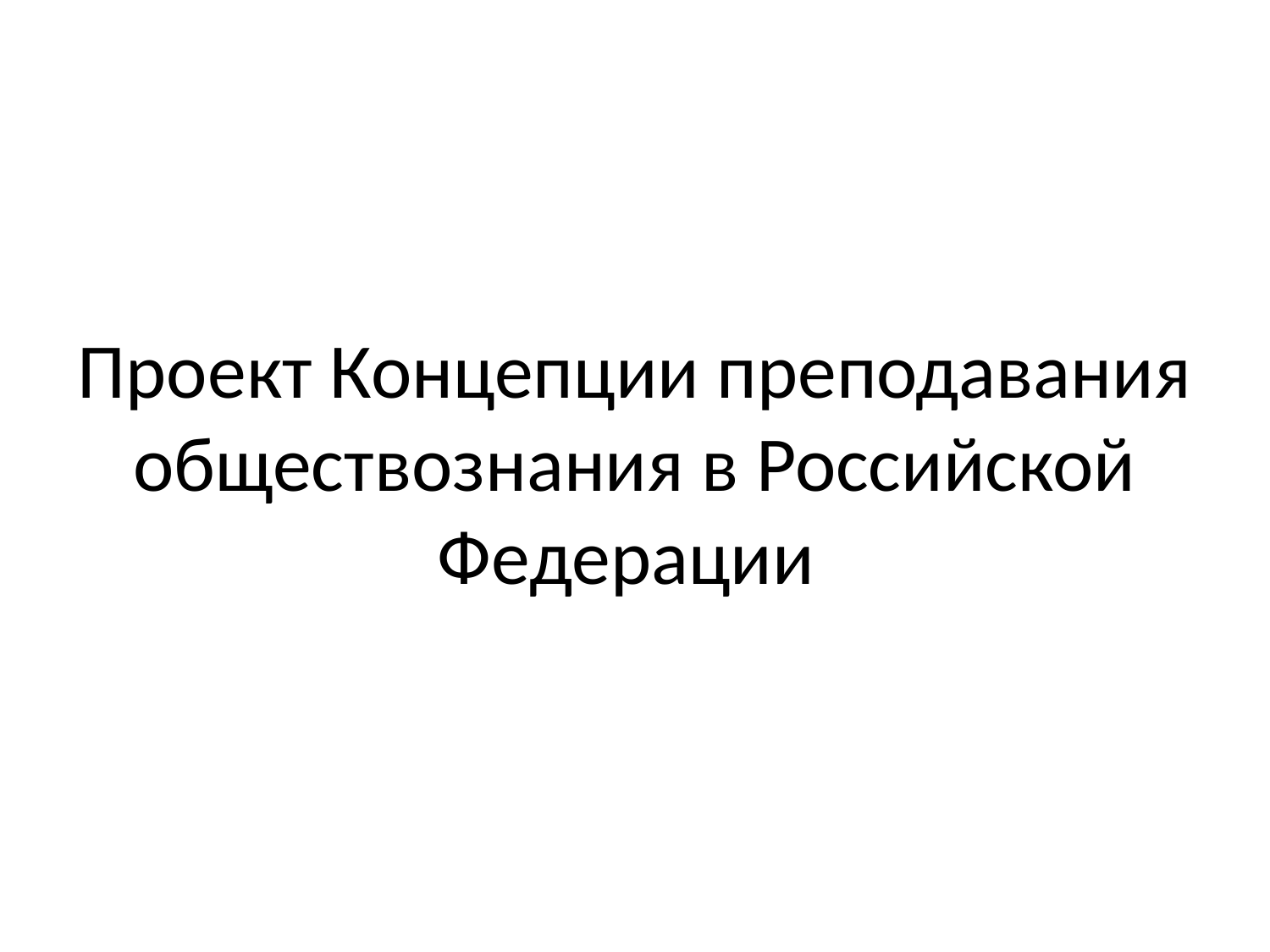

# Проект Концепции преподавания обществознания в Российской Федерации